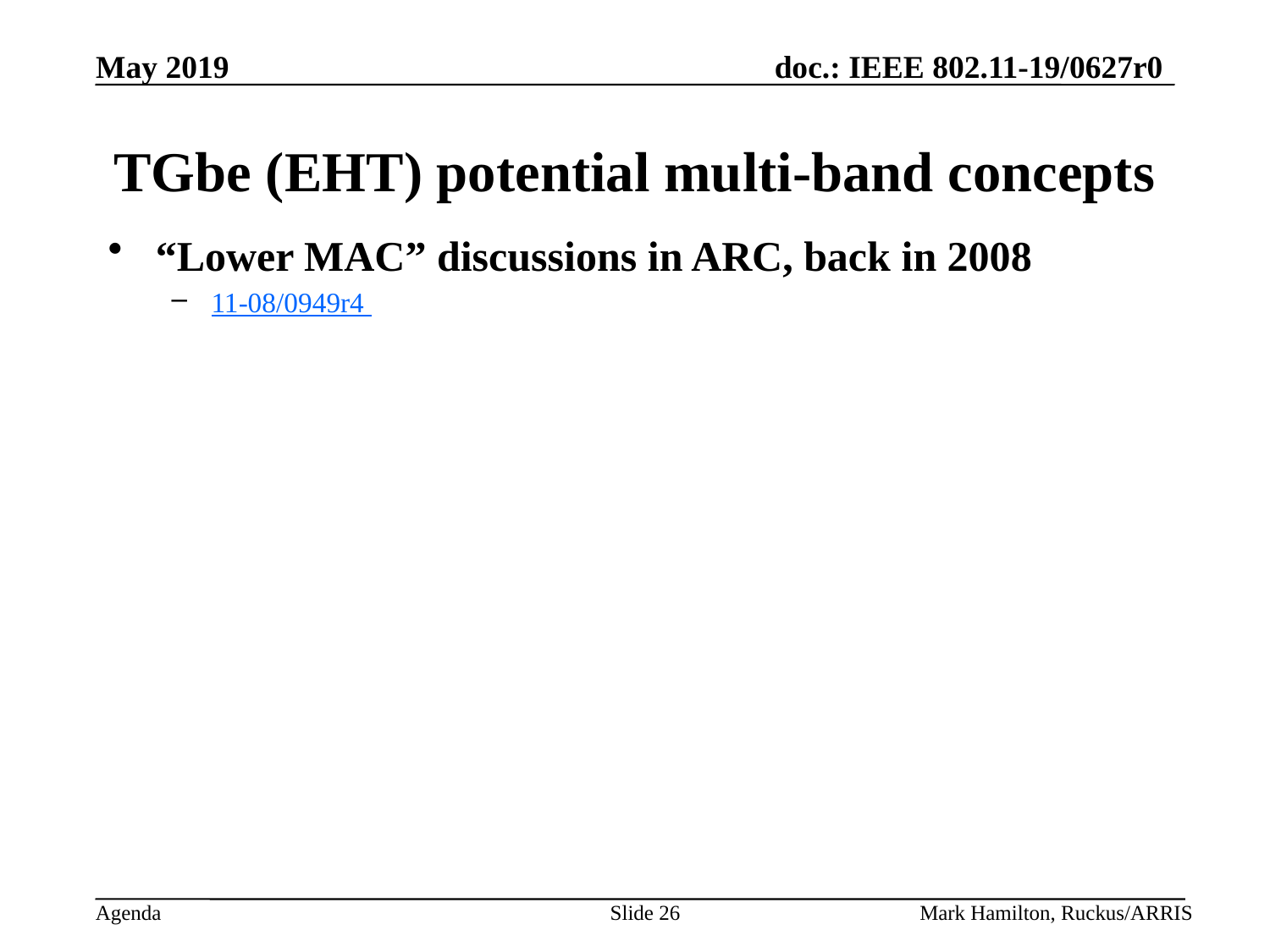

# TGbe (EHT) potential multi-band concepts
“Lower MAC” discussions in ARC, back in 2008
11-08/0949r4